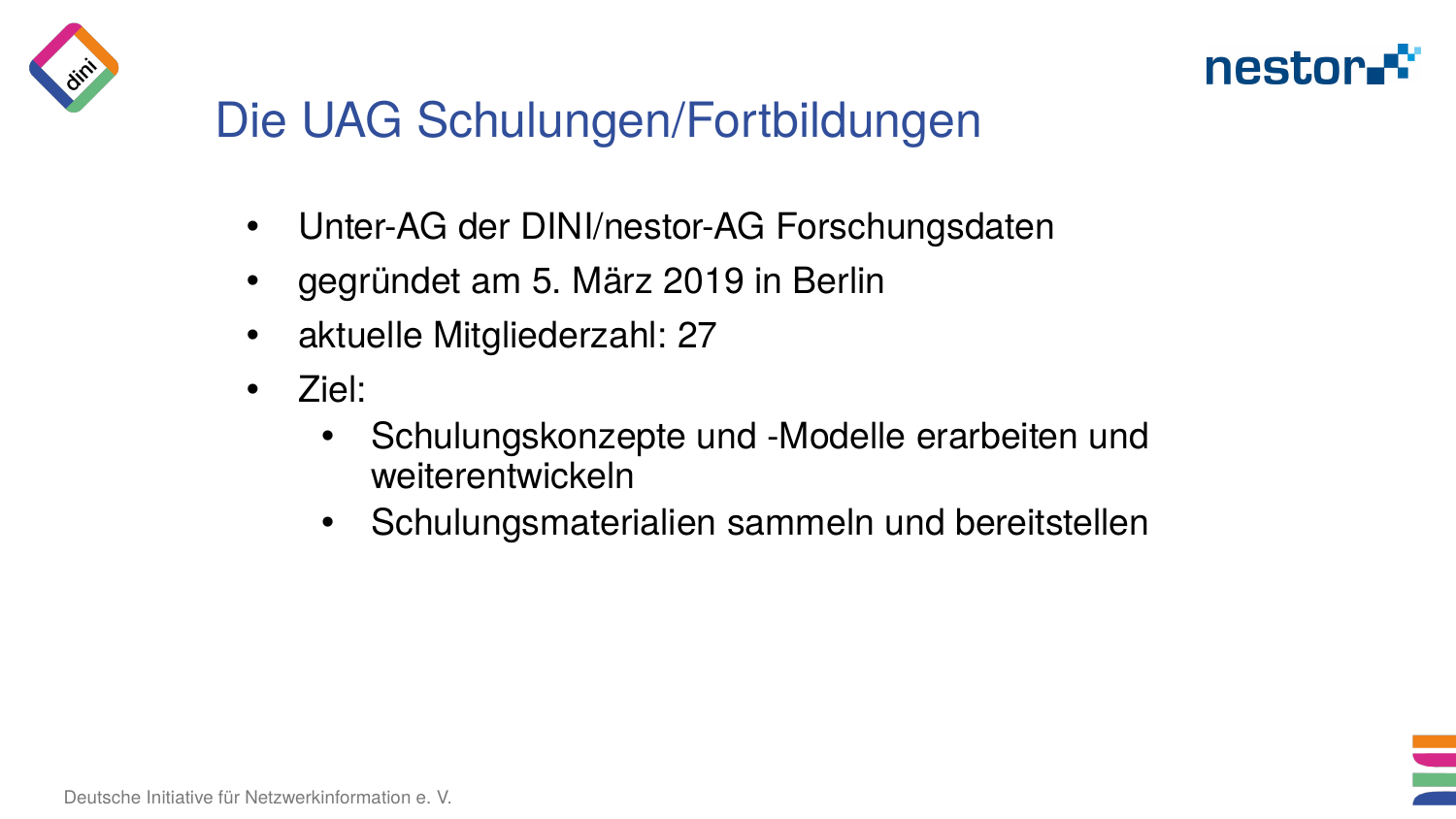

# Die UAG Schulungen/Fortbildungen
Unter-AG der DINI/nestor-AG Forschungsdaten
gegründet am 5. März 2019 in Berlin
aktuelle Mitgliederzahl: 27
Ziel:
Schulungskonzepte und -Modelle erarbeiten und weiterentwickeln
Schulungsmaterialien sammeln und bereitstellen